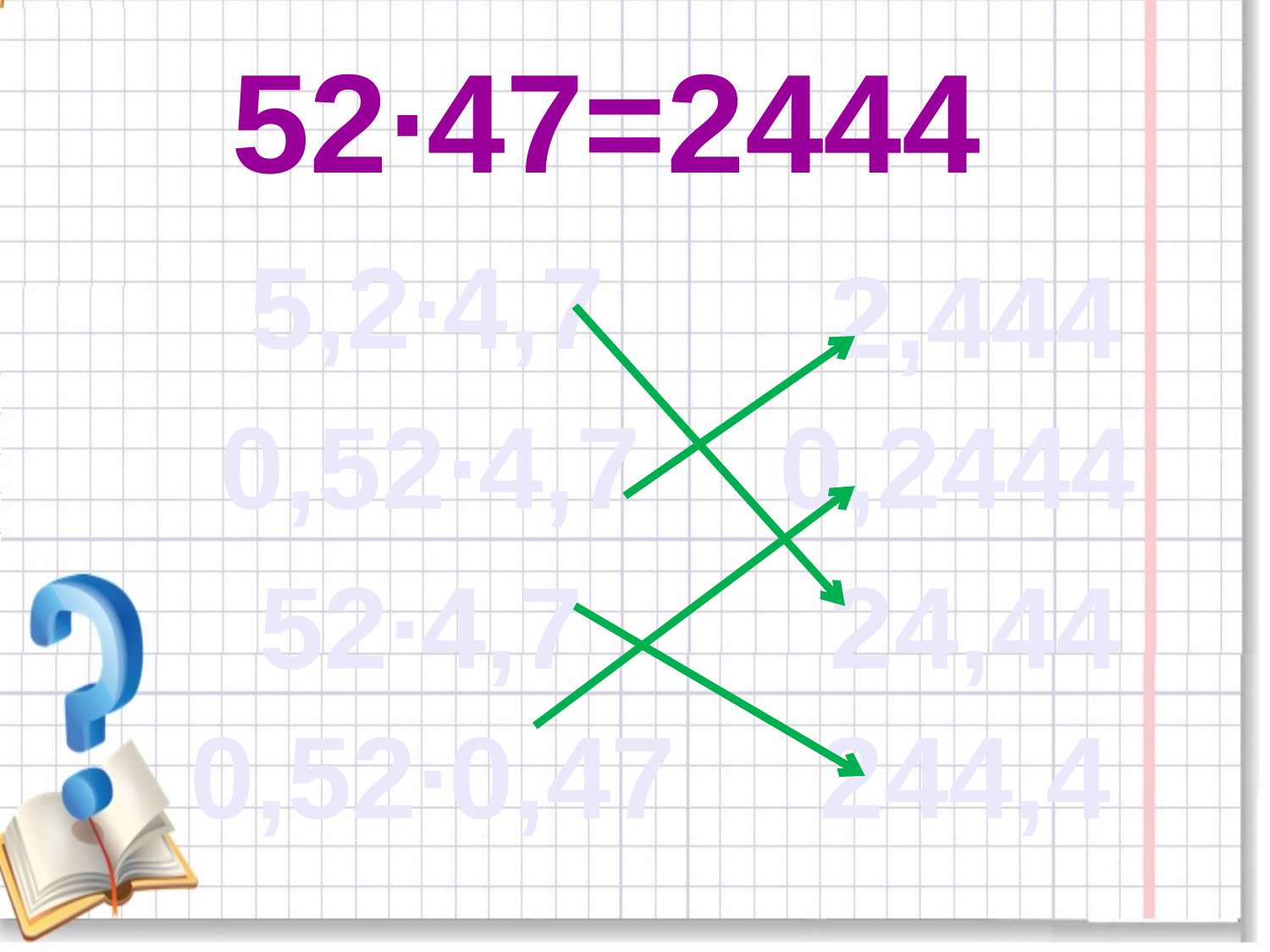

52∙47=2444
5,2∙4,7
2,444
0,52∙4,7
0,2444
52∙4,7
24,44
0,52∙0,47
244,4